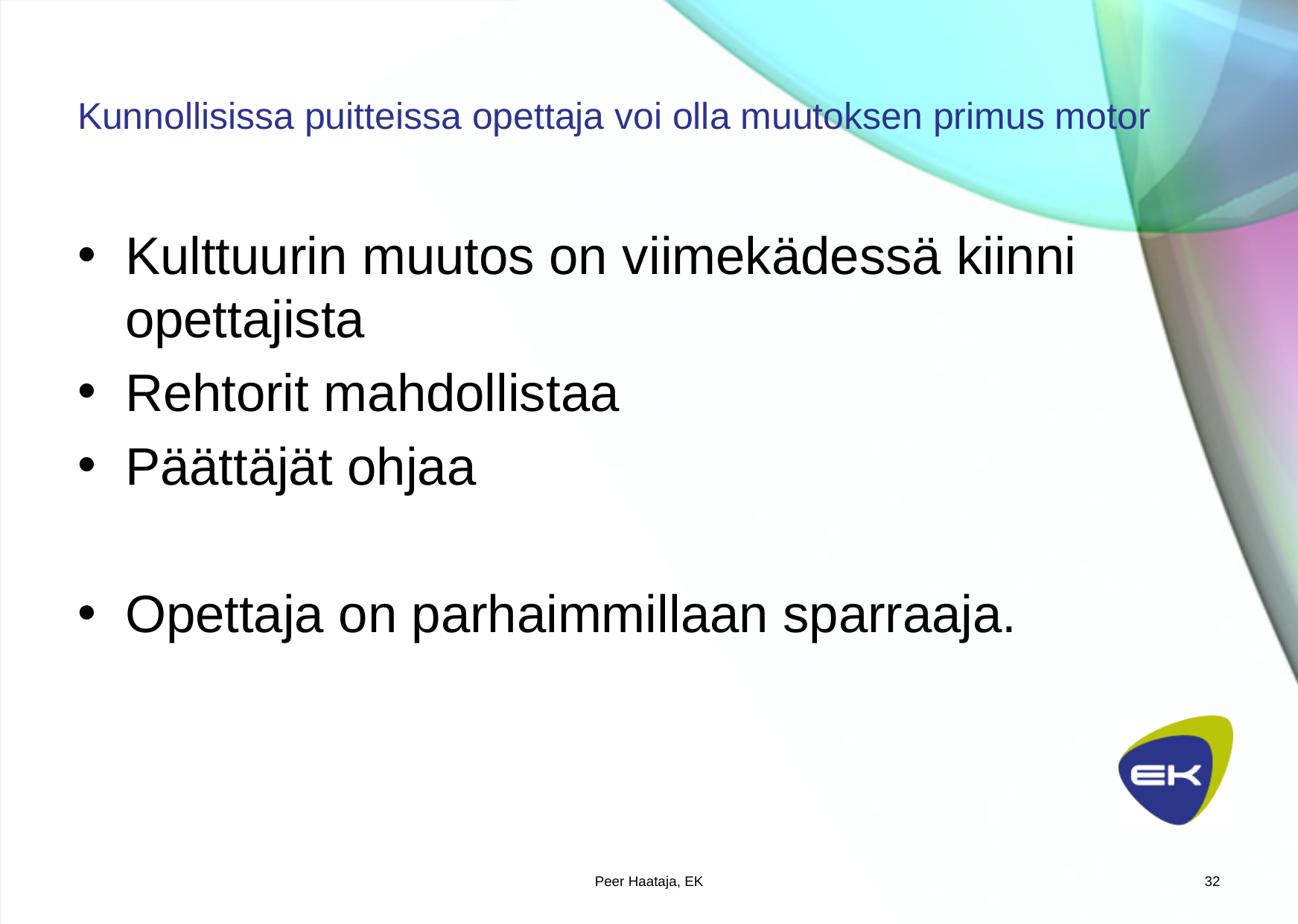

Kunnollisissa puitteissa opettaja voi olla muutoksen primus motor
Kulttuurin muutos on viimekädessä kiinni opettajista
Rehtorit mahdollistaa
Päättäjät ohjaa

Opettaja on parhaimmillaan sparraaja.
Peer Haataja, EK
32